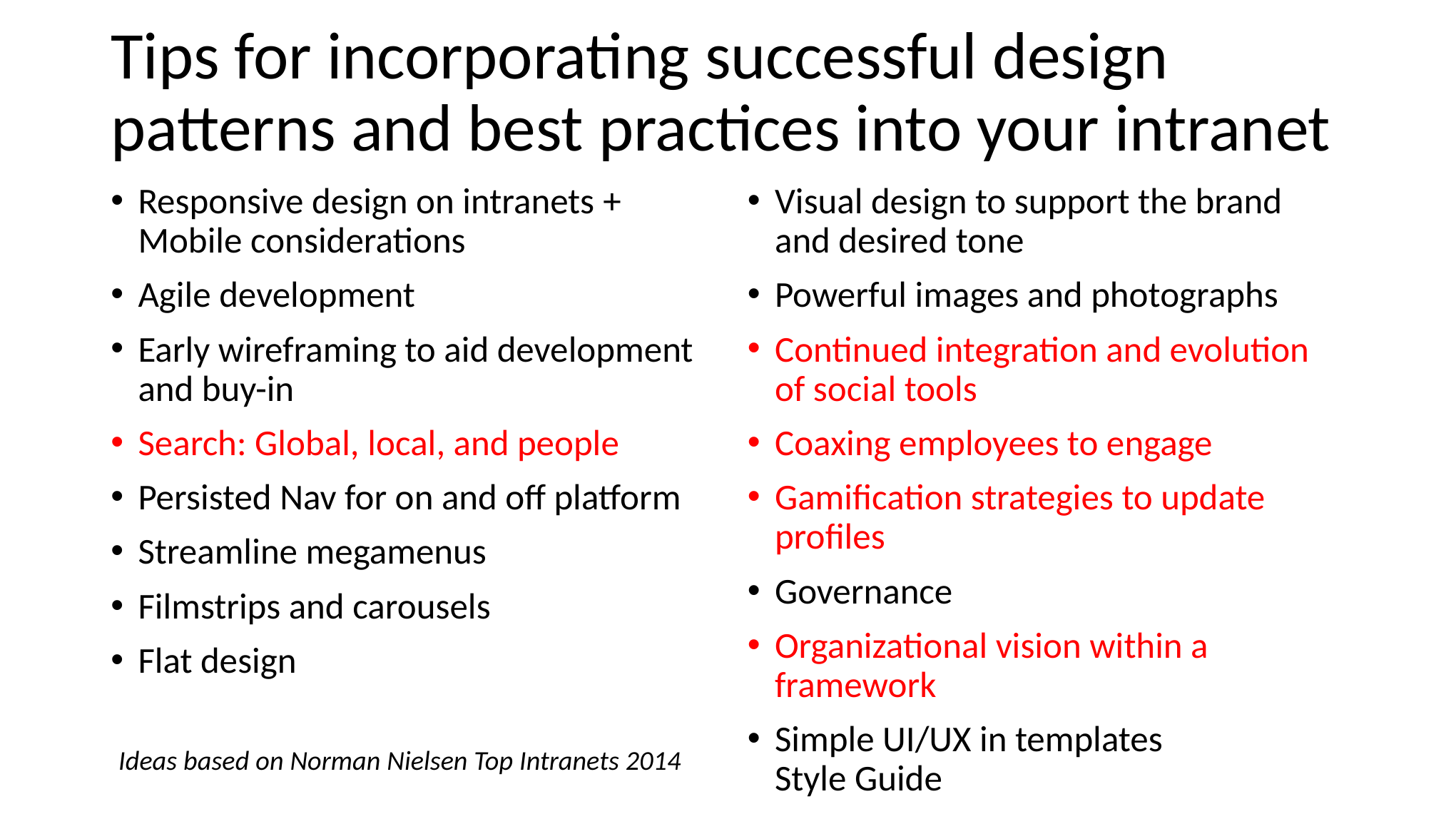

# Tips for incorporating successful design patterns and best practices into your intranet
Responsive design on intranets + Mobile considerations
Agile development
Early wireframing to aid development and buy-in
Search: Global, local, and people
Persisted Nav for on and off platform
Streamline megamenus
Filmstrips and carousels
Flat design
Visual design to support the brand and desired tone
Powerful images and photographs
Continued integration and evolution of social tools
Coaxing employees to engage
Gamification strategies to update profiles
Governance
Organizational vision within a framework
Simple UI/UX in templates
Style Guide
Ideas based on Norman Nielsen Top Intranets 2014